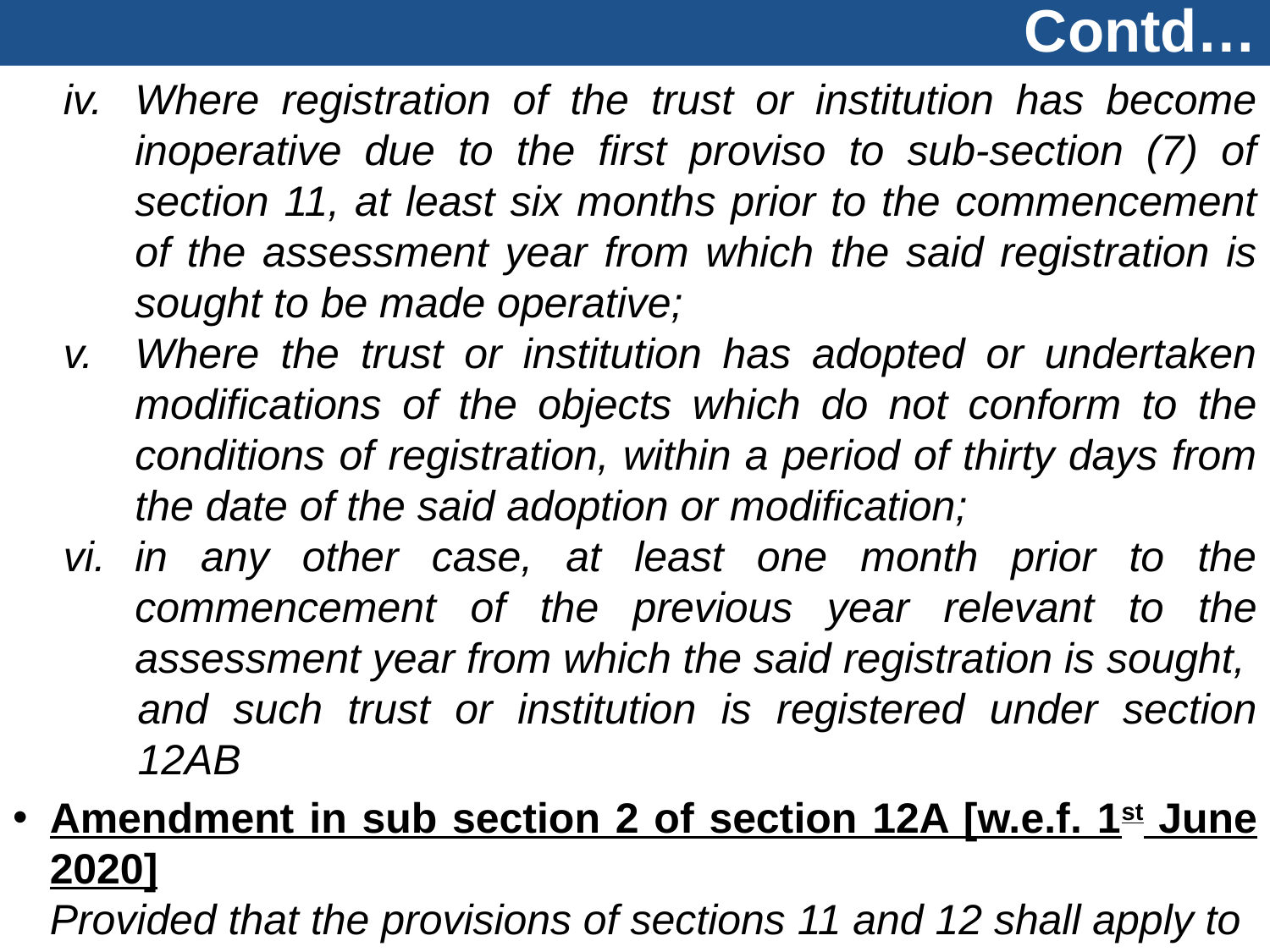

# Contd…
Where registration of the trust or institution has become inoperative due to the first proviso to sub-section (7) of section 11, at least six months prior to the commencement of the assessment year from which the said registration is sought to be made operative;
Where the trust or institution has adopted or undertaken modifications of the objects which do not conform to the conditions of registration, within a period of thirty days from the date of the said adoption or modification;
in any other case, at least one month prior to the commencement of the previous year relevant to the assessment year from which the said registration is sought,
and such trust or institution is registered under section 12AB
Amendment in sub section 2 of section 12A [w.e.f. 1st June 2020]
Provided that the provisions of sections 11 and 12 shall apply to a trust or institution, where the application is made under––
sub-clause (i) of clause (ac) of sub-section (1), from the assessment year from which such trust or institution was earlier granted registration;
sub-clause (iii) of clause (ac) of sub-section (1), from the first of the assessment years for which it was provisionally registered.

191